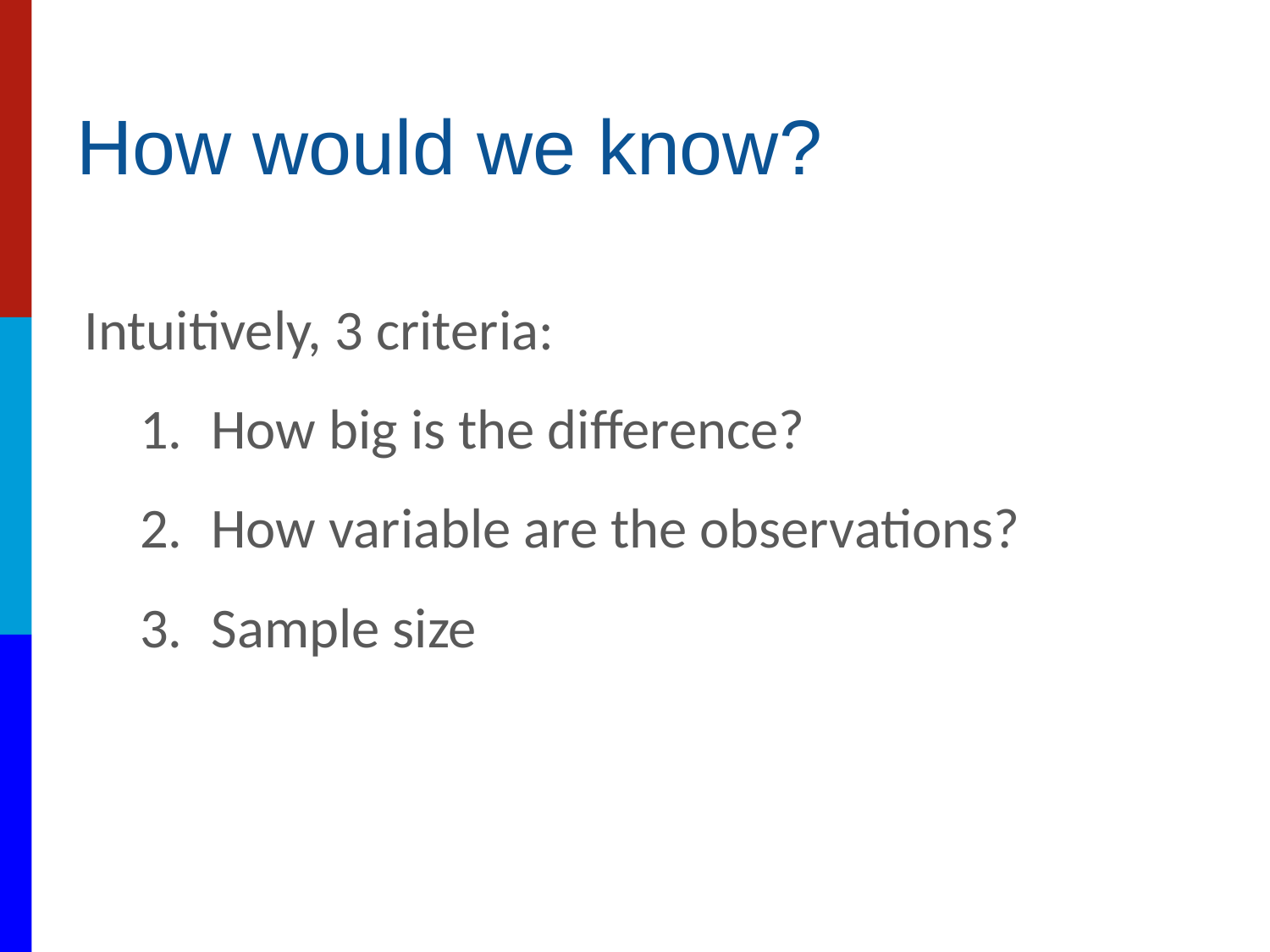

# How would we know?
Intuitively, 3 criteria:
How big is the difference?
How variable are the observations?
Sample size